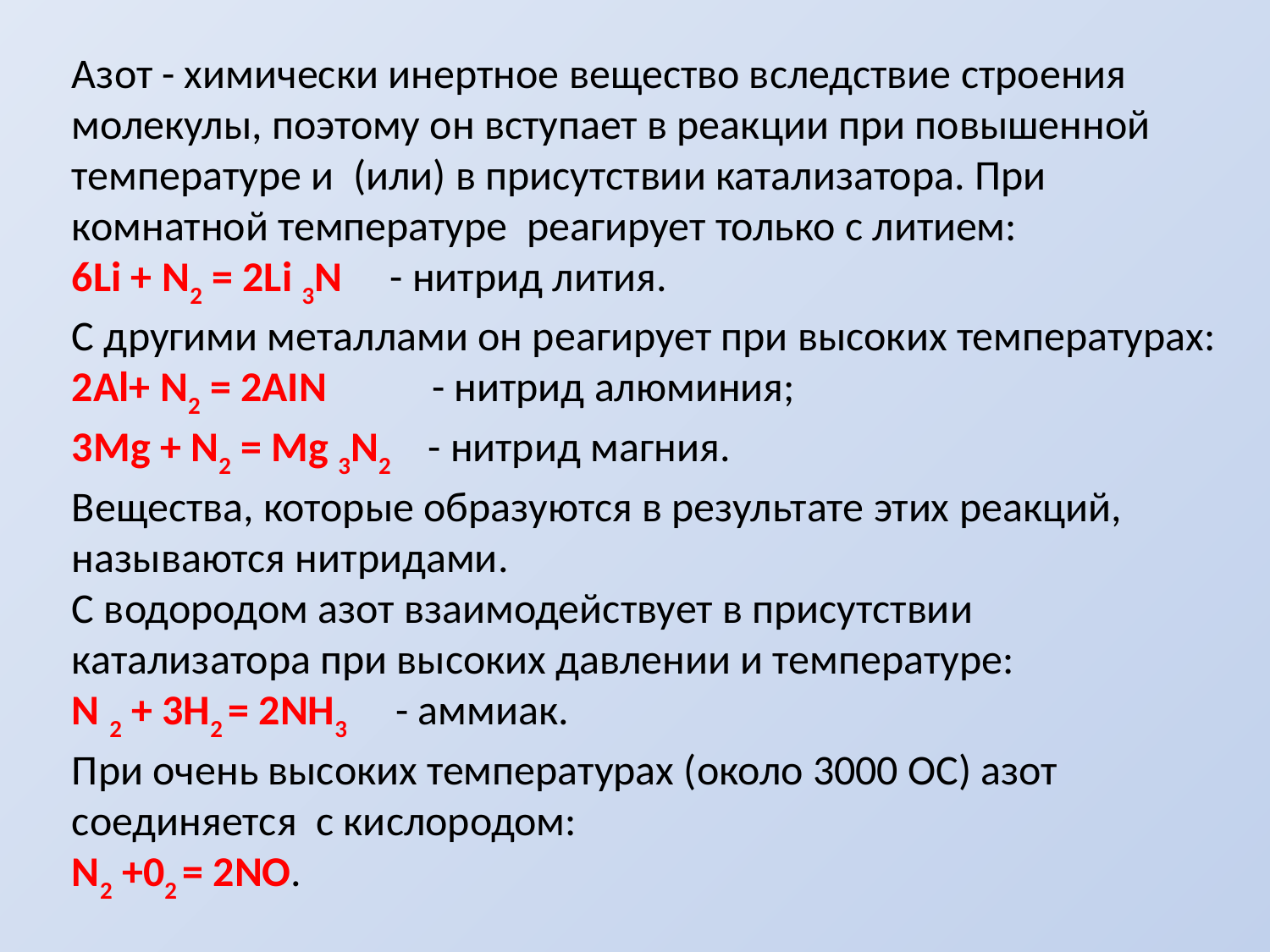

Азот - химически инертное вещество вследствие строения молекулы, поэтому он вступает в реакции при повышенной температуре и  (или) в присутствии катализатора. При комнатной температуре  реагирует только с литием:
6Li + N2 = 2Li 3N     - нитрид лития.
С другими металлами он реагирует при высоких температурах:
2Al+ N2 = 2AIN           - нитрид алюминия;
3Mg + N2 = Мg 3N2      - нитрид магния.
Вещества, которые образуются в результате этих реакций, называются нитридами.
С водородом азот взаимодействует в присутствии катализатора при высоких давлении и температуре:
N 2 + 3Н2 = 2NН3        - аммиак.
При очень высоких температурах (около 3000 ОС) азот соединяется  с кислородом:
N2 +02 = 2NO.